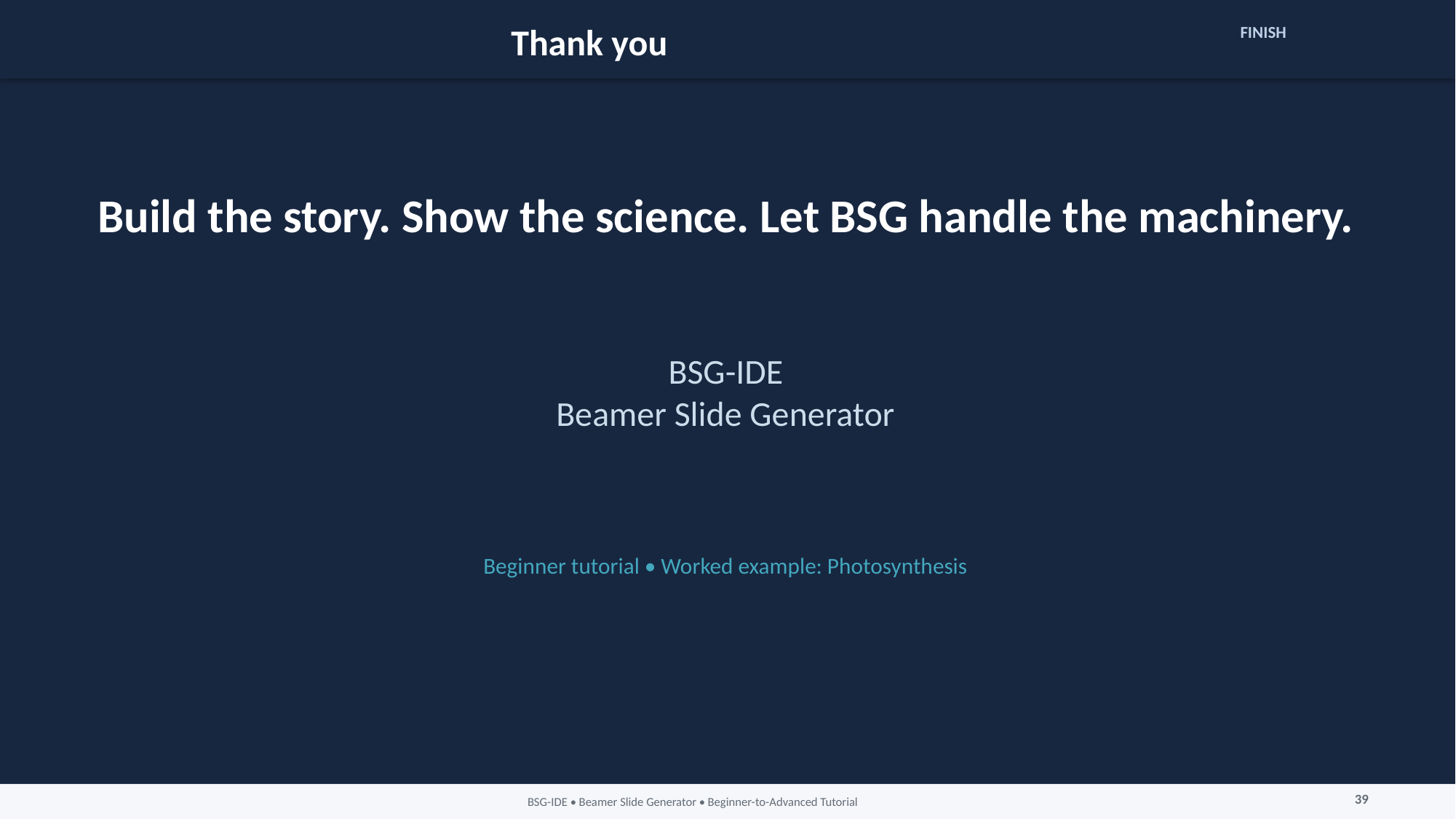

Thank you
FINISH
Build the story. Show the science. Let BSG handle the machinery.
BSG-IDE
Beamer Slide Generator
Beginner tutorial • Worked example: Photosynthesis

39
BSG-IDE • Beamer Slide Generator • Beginner-to-Advanced Tutorial